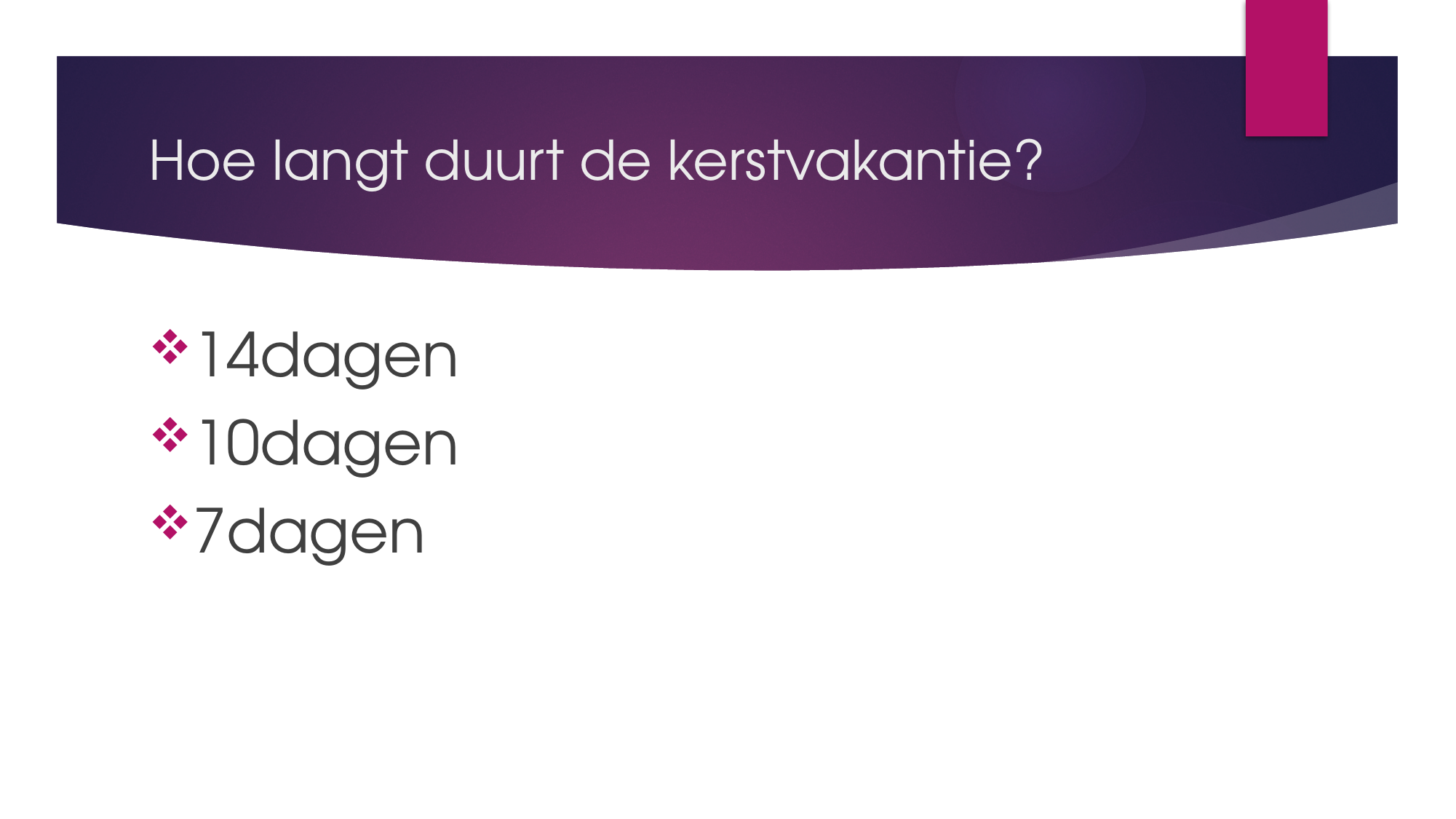

# Hoe langt duurt de kerstvakantie?
14dagen
10dagen
7dagen